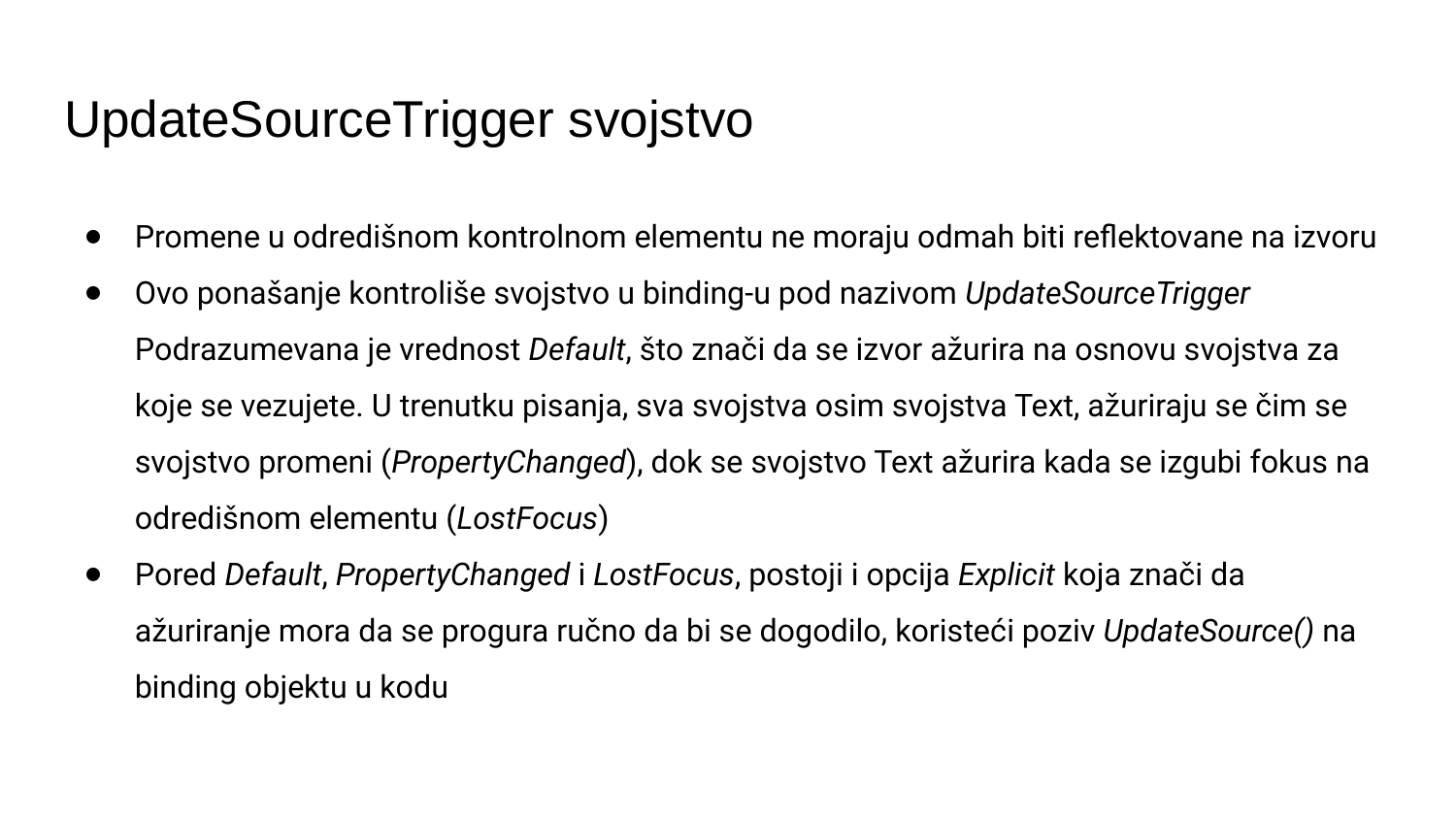

# UpdateSourceTrigger svojstvo
Promene u odredišnom kontrolnom elementu ne moraju odmah biti reflektovane na izvoru
Ovo ponašanje kontroliše svojstvo u binding-u pod nazivom UpdateSourceTrigger Podrazumevana je vrednost Default, što znači da se izvor ažurira na osnovu svojstva za koje se vezujete. U trenutku pisanja, sva svojstva osim svojstva Text, ažuriraju se čim se svojstvo promeni (PropertyChanged), dok se svojstvo Text ažurira kada se izgubi fokus na odredišnom elementu (LostFocus)
Pored Default, PropertyChanged i LostFocus, postoji i opcija Explicit koja znači da ažuriranje mora da se progura ručno da bi se dogodilo, koristeći poziv UpdateSource() na binding objektu u kodu